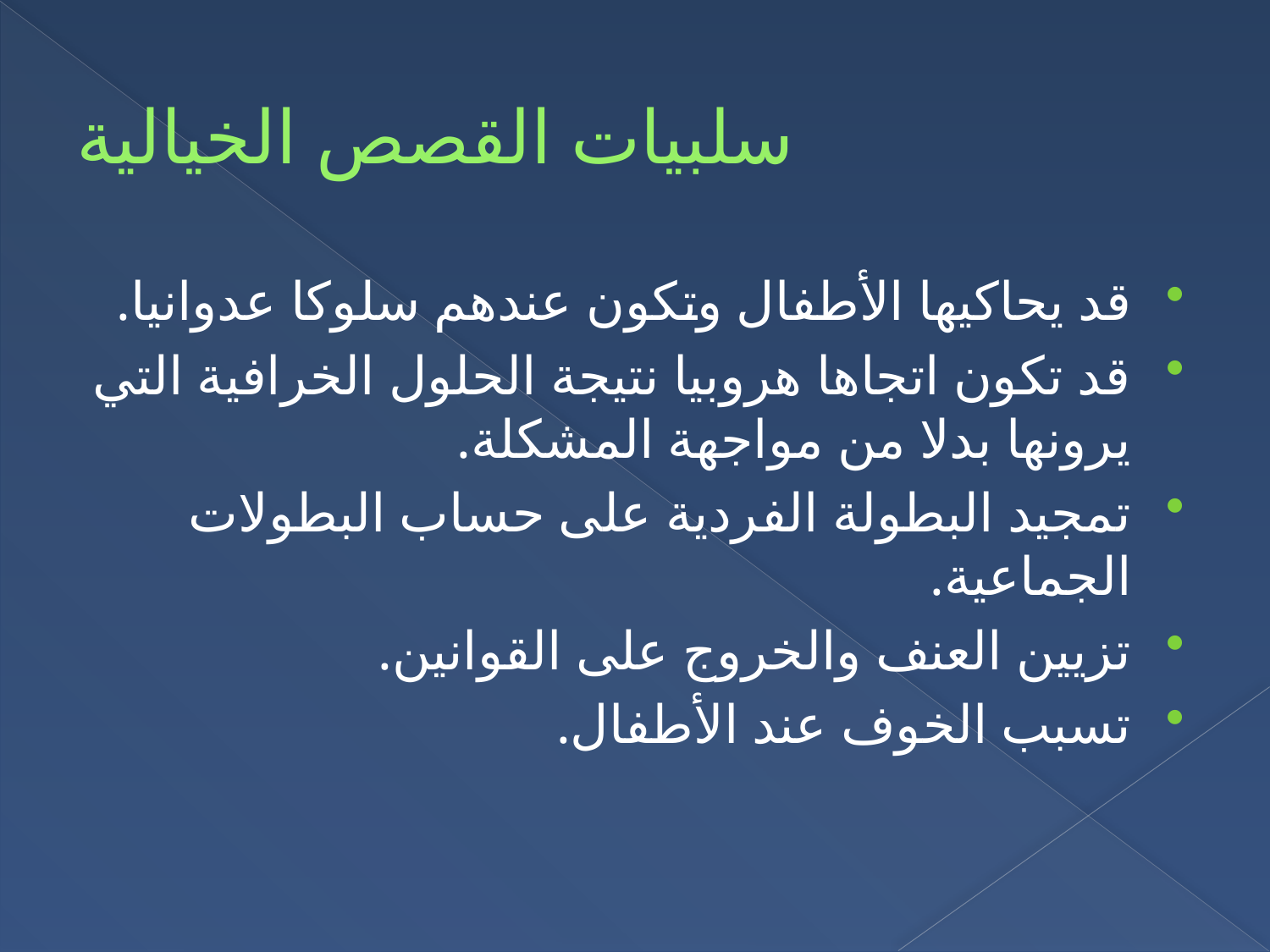

# سلبيات القصص الخيالية
قد يحاكيها الأطفال وتكون عندهم سلوكا عدوانيا.
قد تكون اتجاها هروبيا نتيجة الحلول الخرافية التي يرونها بدلا من مواجهة المشكلة.
تمجيد البطولة الفردية على حساب البطولات الجماعية.
تزيين العنف والخروج على القوانين.
تسبب الخوف عند الأطفال.